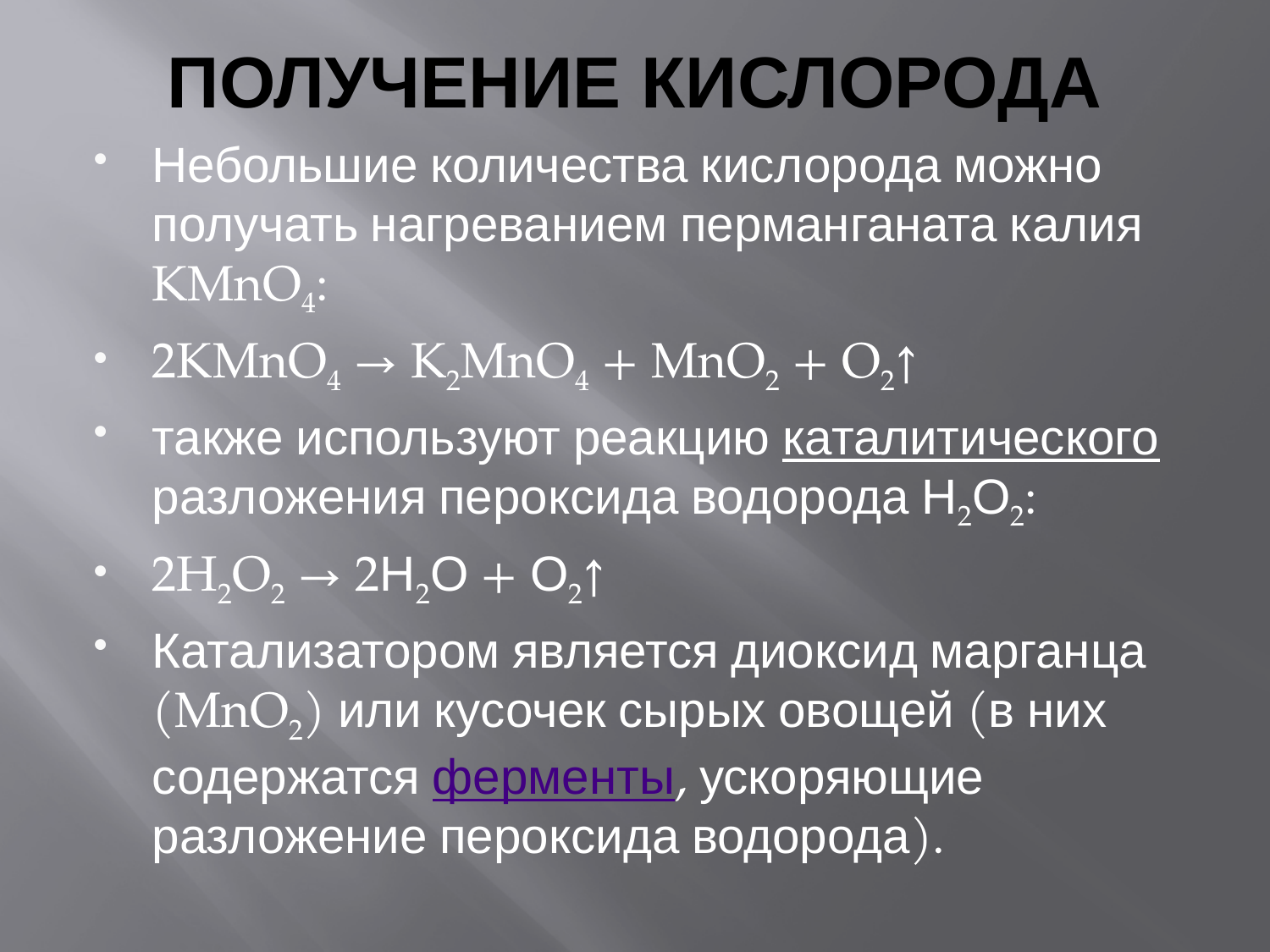

# ПОЛУЧЕНИЕ КИСЛОРОДА
Небольшие количества кислорода можно получать нагреванием перманганата калия KMnO4:
2KMnO4 → K2MnO4 + MnO2 + O2↑
также используют реакцию каталитического разложения пероксида водорода Н2О2:
2H2O2 → 2Н2О + О2↑
Катализатором является диоксид марганца (MnO2) или кусочек сырых овощей (в них содержатся ферменты, ускоряющие разложение пероксида водорода).